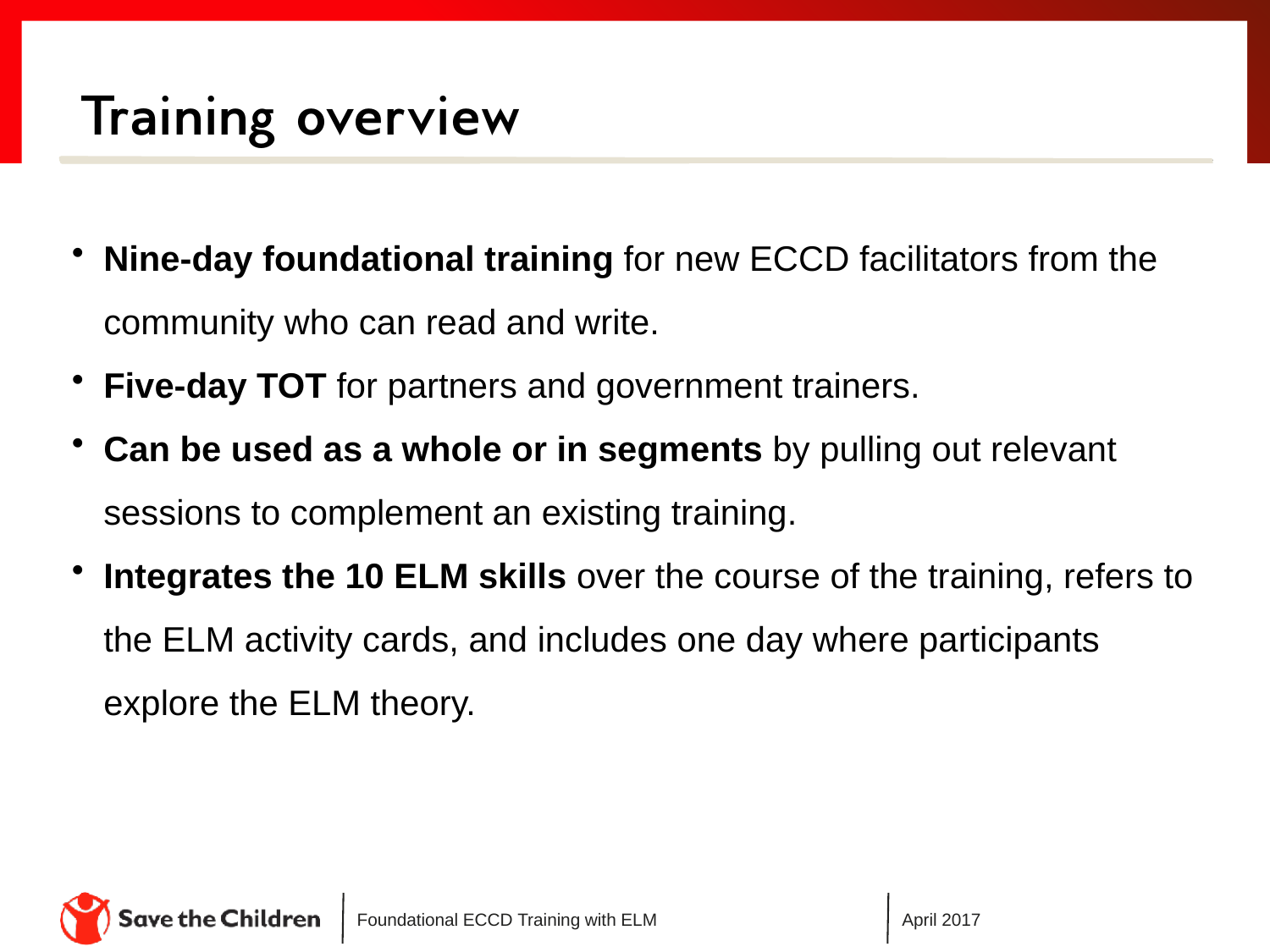

# Training overview
Nine-day foundational training for new ECCD facilitators from the community who can read and write.
Five-day TOT for partners and government trainers.
Can be used as a whole or in segments by pulling out relevant sessions to complement an existing training.
Integrates the 10 ELM skills over the course of the training, refers to the ELM activity cards, and includes one day where participants explore the ELM theory.
Foundational ECCD Training with ELM
April 2017